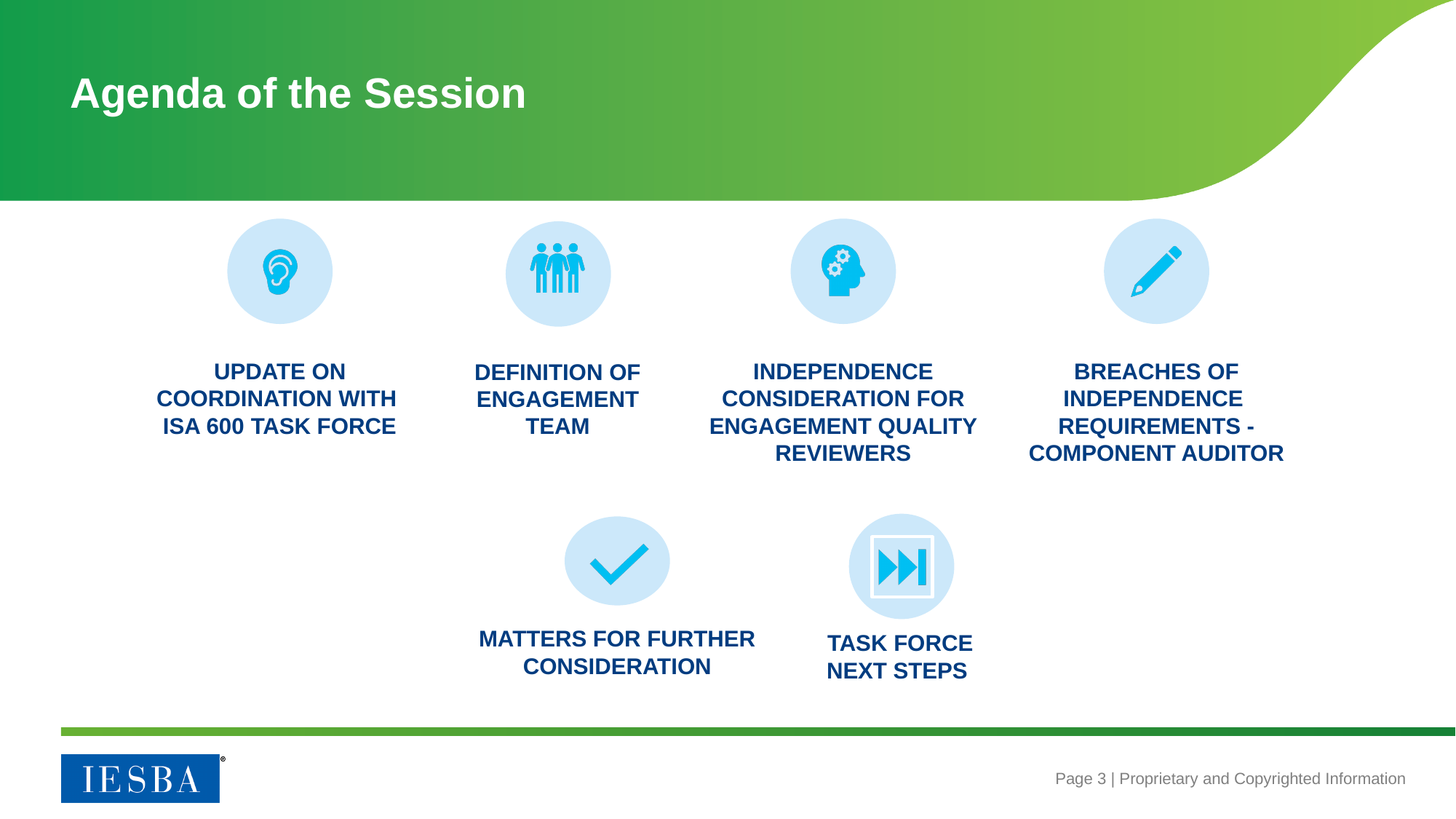

# Agenda of the Session
UPDATE ON COORDINATION WITH  ISA 600 Task Force
Definition of Engagement Team
Independence Consideration for Engagement Quality Reviewers
Breaches of INDEPENDENCE  REQUIREMENTS - COMPONENT AUDITOR
Matters for further Consideration
Task Force Next Steps